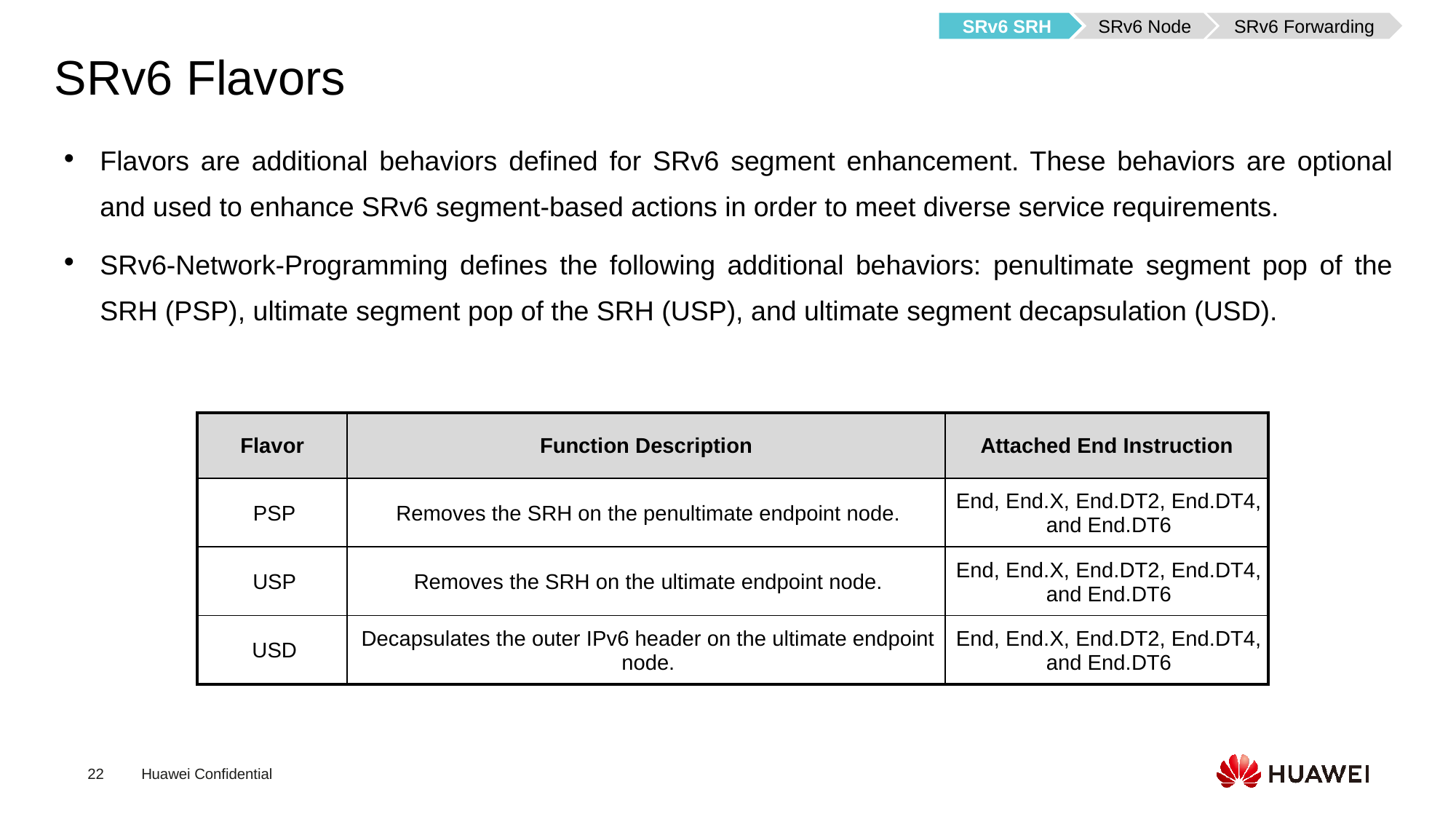

SRv6 SRH
SRv6 Node
SRv6 Forwarding
# SRv6 Flavors
Flavors are additional behaviors defined for SRv6 segment enhancement. These behaviors are optional and used to enhance SRv6 segment-based actions in order to meet diverse service requirements.
SRv6-Network-Programming defines the following additional behaviors: penultimate segment pop of the SRH (PSP), ultimate segment pop of the SRH (USP), and ultimate segment decapsulation (USD).

| Flavor | Function Description | Attached End Instruction |
| --- | --- | --- |
| PSP | Removes the SRH on the penultimate endpoint node. | End, End.X, End.DT2, End.DT4, and End.DT6 |
| USP | Removes the SRH on the ultimate endpoint node. | End, End.X, End.DT2, End.DT4, and End.DT6 |
| USD | Decapsulates the outer IPv6 header on the ultimate endpoint node. | End, End.X, End.DT2, End.DT4, and End.DT6 |